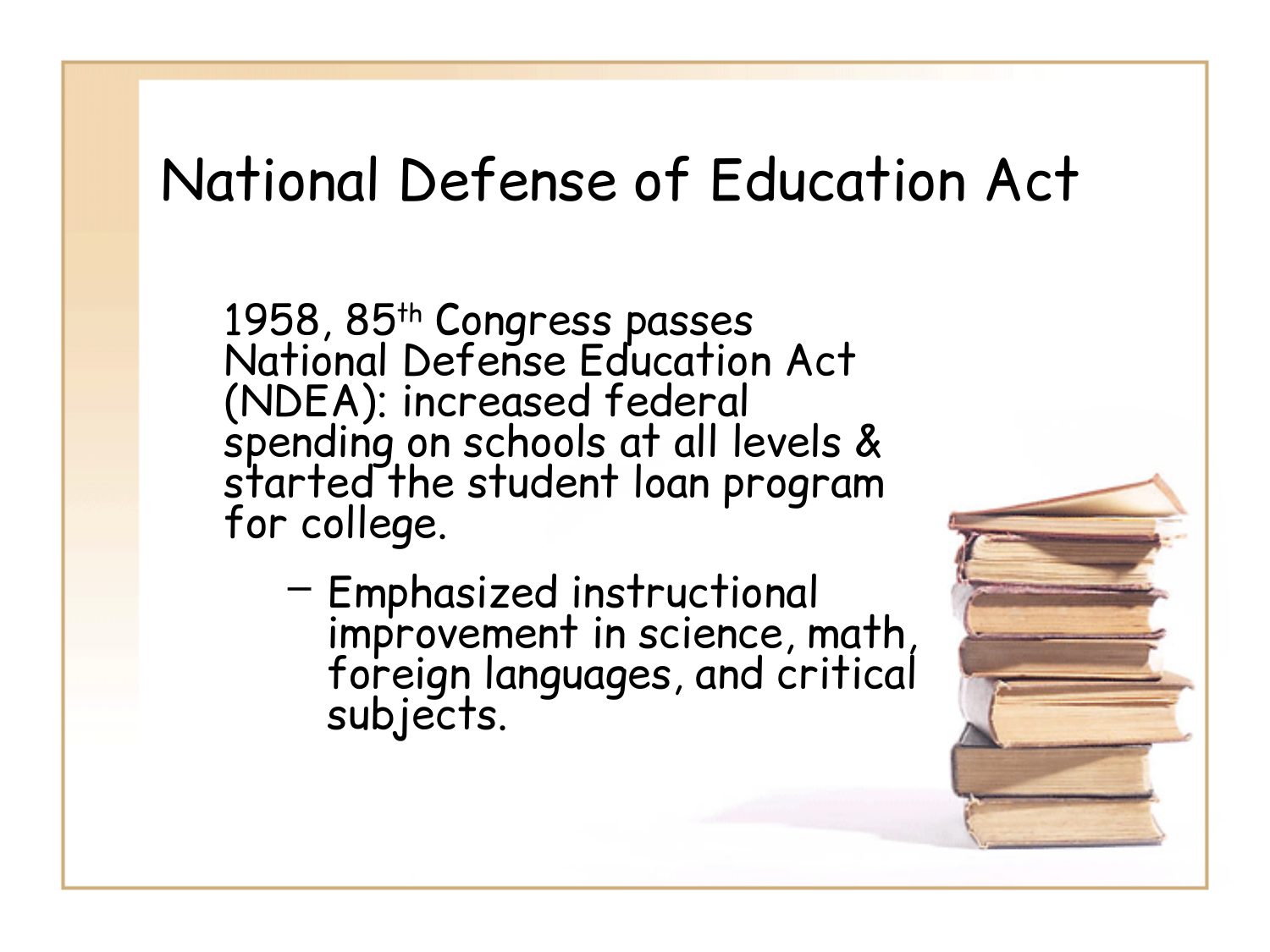

# National Defense of Education Act
1958, 85th Congress passes National Defense Education Act (NDEA): increased federal spending on schools at all levels & started the student loan program for college.

Emphasized instructional improvement in science, math, foreign languages, and critical subjects.